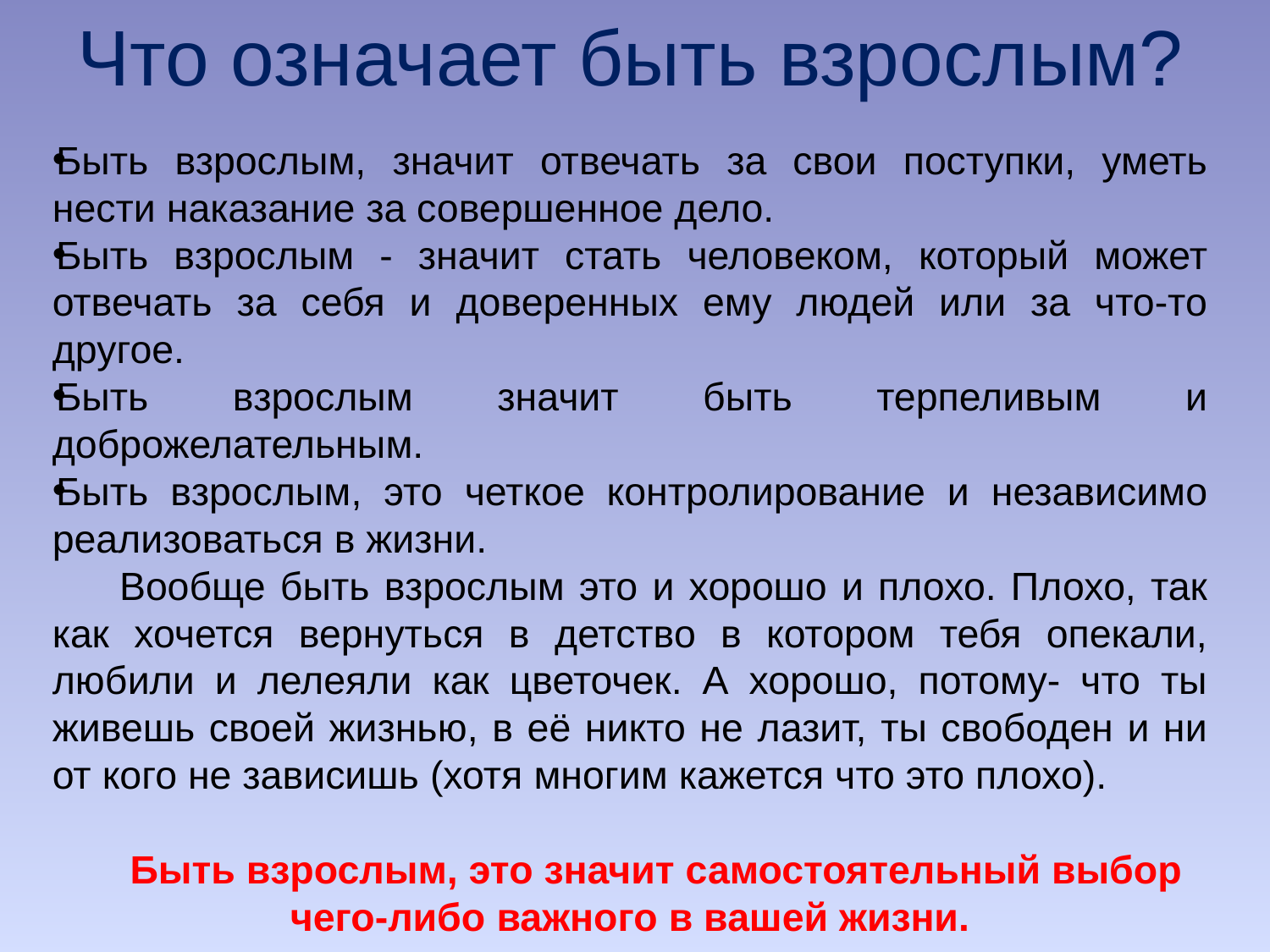

# Что означает быть взрослым?
Быть взрослым, значит отвечать за свои поступки, уметь нести наказание за совершенное дело.
Быть взрослым - значит стать человеком, который может отвечать за себя и доверенных ему людей или за что-то другое.
Быть взрослым значит быть терпеливым и доброжелательным.
Быть взрослым, это четкое контролирование и независимо реализоваться в жизни.
 Вообще быть взрослым это и хорошо и плохо. Плохо, так как хочется вернуться в детство в котором тебя опекали, любили и лелеяли как цветочек. А хорошо, потому- что ты живешь своей жизнью, в её никто не лазит, ты свободен и ни от кого не зависишь (хотя многим кажется что это плохо).

Быть взрослым, это значит самостоятельный выбор чего-либо важного в вашей жизни.